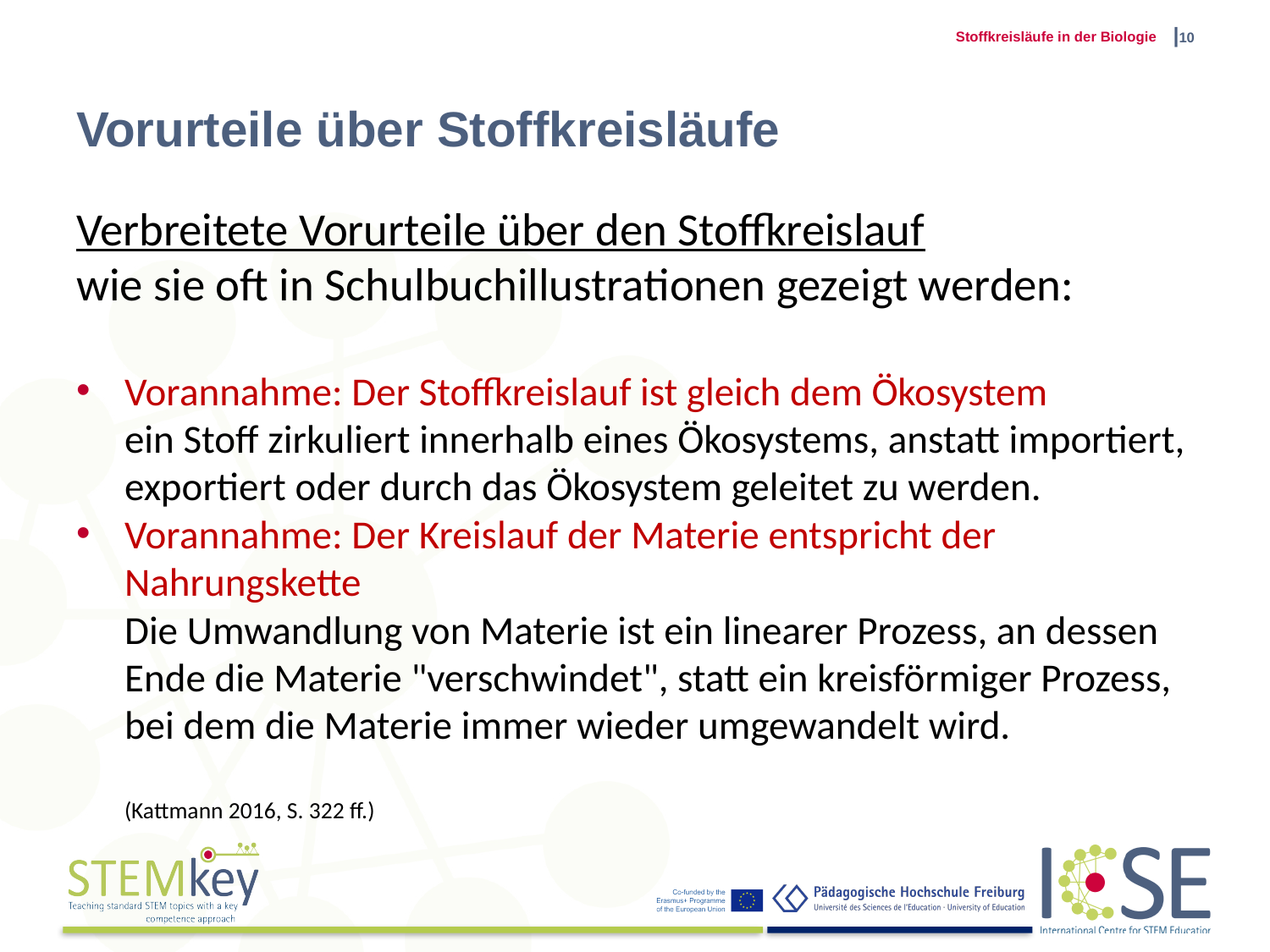

|10
Stoffkreisläufe in der Biologie
# Vorurteile über Stoffkreisläufe
Verbreitete Vorurteile über den Stoffkreislauf
wie sie oft in Schulbuchillustrationen gezeigt werden:

Vorannahme: Der Stoffkreislauf ist gleich dem Ökosystem
ein Stoff zirkuliert innerhalb eines Ökosystems, anstatt importiert, exportiert oder durch das Ökosystem geleitet zu werden.
Vorannahme: Der Kreislauf der Materie entspricht der Nahrungskette
Die Umwandlung von Materie ist ein linearer Prozess, an dessen Ende die Materie "verschwindet", statt ein kreisförmiger Prozess, bei dem die Materie immer wieder umgewandelt wird.
(Kattmann 2016, S. 322 ff.)